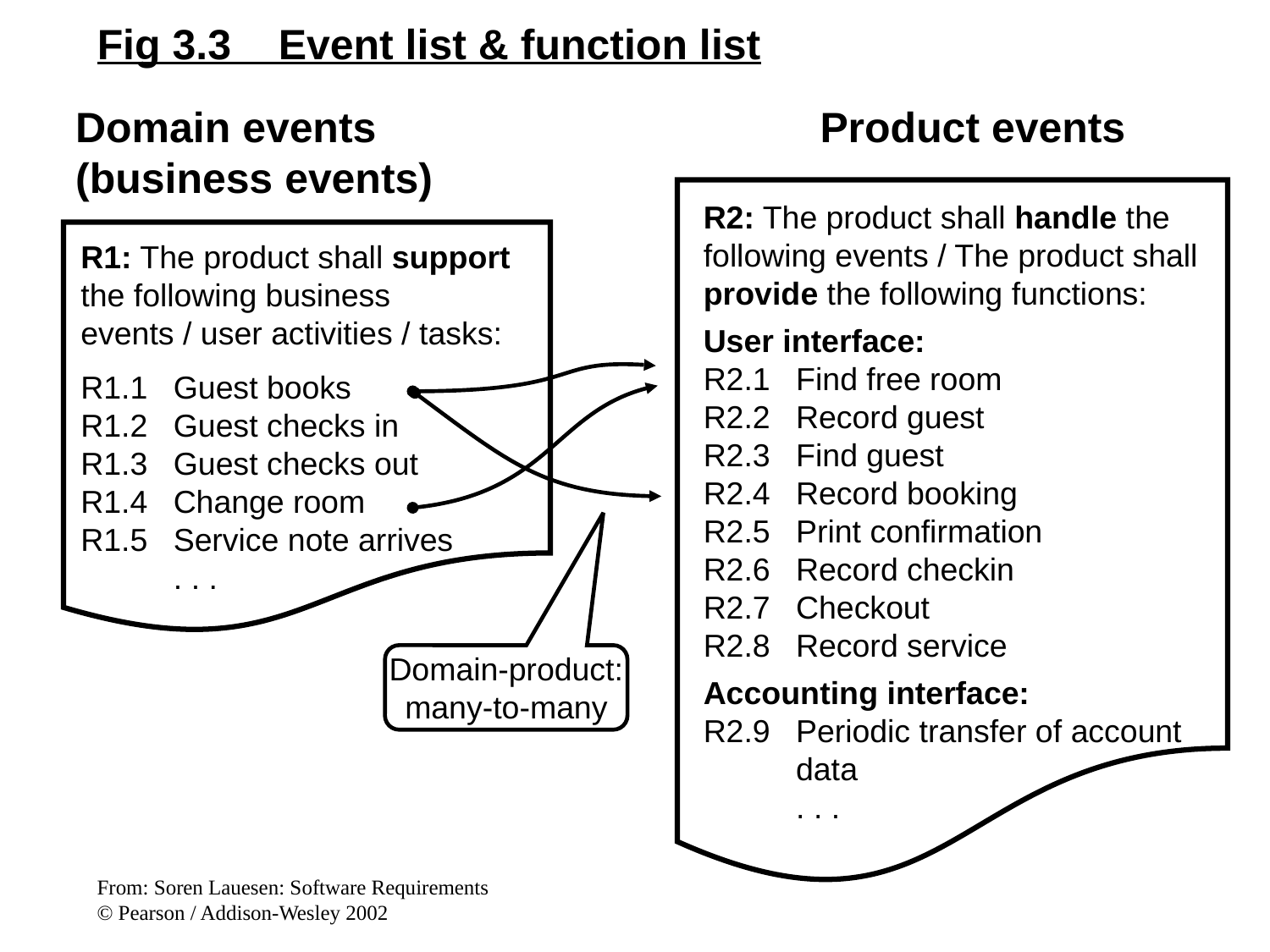

Fig 3.3    Event list & function list
Domain events
(business events)
Product events

R2: The product shall handle the following events / The product shall provide the following functions:
User interface:
R2.1	Find free room
R2.2	Record guest
R2.3	Find guest
R2.4	Record booking
R2.5	Print confirmation
R2.6	Record checkin
R2.7	Checkout
R2.8	Record service
Accounting interface:
R2.9	Periodic transfer of account
	data
	. . .

R1: The product shall support  the following business
events / user activities / tasks:
R1.1	Guest books
R1.2	Guest checks in
R1.3	Guest checks out
R1.4	Change room
R1.5	Service note arrives
	. . .

Domain-product:
many-to-many
From: Soren Lauesen: Software Requirements
© Pearson / Addison-Wesley 2002